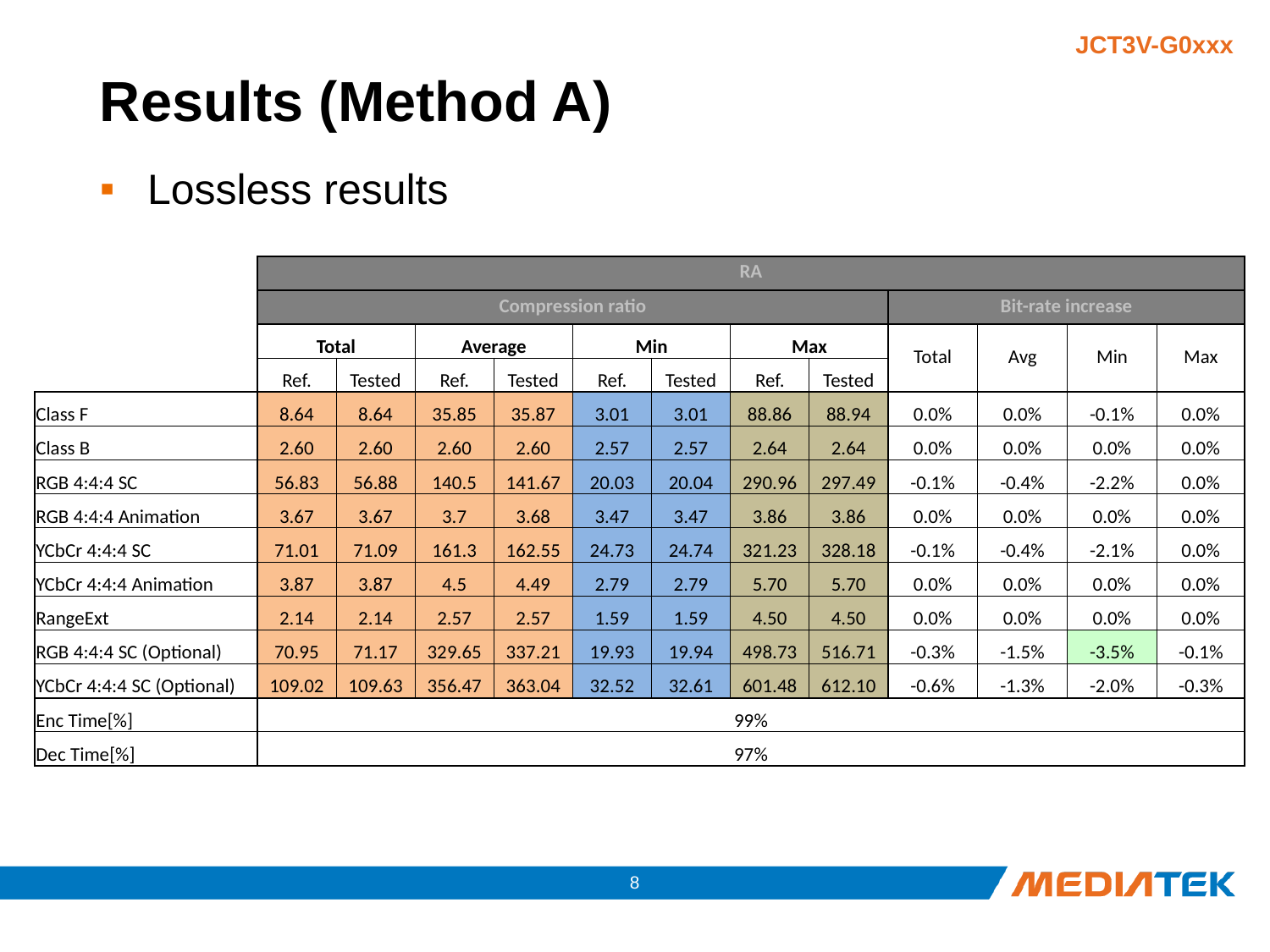

# Results (Method A)
Lossless results

|  | RA |  |  |  |  |  |  |  |  |  |  |  |
| --- | --- | --- | --- | --- | --- | --- | --- | --- | --- | --- | --- | --- |
|  | Compression ratio |  |  |  |  |  |  |  | Bit-rate increase |  |  |  |
|  | Total |  | Average |  | Min |  | Max |  | Total | Avg | Min | Max |
|  | Ref. | Tested | Ref. | Tested | Ref. | Tested | Ref. | Tested |  |  |  |  |
| Class F | 8.64 | 8.64 | 35.85 | 35.87 | 3.01 | 3.01 | 88.86 | 88.94 | 0.0% | 0.0% | -0.1% | 0.0% |
| Class B | 2.60 | 2.60 | 2.60 | 2.60 | 2.57 | 2.57 | 2.64 | 2.64 | 0.0% | 0.0% | 0.0% | 0.0% |
| RGB 4:4:4 SC | 56.83 | 56.88 | 140.5 | 141.67 | 20.03 | 20.04 | 290.96 | 297.49 | -0.1% | -0.4% | -2.2% | 0.0% |
| RGB 4:4:4 Animation | 3.67 | 3.67 | 3.7 | 3.68 | 3.47 | 3.47 | 3.86 | 3.86 | 0.0% | 0.0% | 0.0% | 0.0% |
| YCbCr 4:4:4 SC | 71.01 | 71.09 | 161.3 | 162.55 | 24.73 | 24.74 | 321.23 | 328.18 | -0.1% | -0.4% | -2.1% | 0.0% |
| YCbCr 4:4:4 Animation | 3.87 | 3.87 | 4.5 | 4.49 | 2.79 | 2.79 | 5.70 | 5.70 | 0.0% | 0.0% | 0.0% | 0.0% |
| RangeExt | 2.14 | 2.14 | 2.57 | 2.57 | 1.59 | 1.59 | 4.50 | 4.50 | 0.0% | 0.0% | 0.0% | 0.0% |
| RGB 4:4:4 SC (Optional) | 70.95 | 71.17 | 329.65 | 337.21 | 19.93 | 19.94 | 498.73 | 516.71 | -0.3% | -1.5% | -3.5% | -0.1% |
| YCbCr 4:4:4 SC (Optional) | 109.02 | 109.63 | 356.47 | 363.04 | 32.52 | 32.61 | 601.48 | 612.10 | -0.6% | -1.3% | -2.0% | -0.3% |
| Enc Time[%] | 99% |  |  |  |  |  |  |  |  |  |  |  |
| Dec Time[%] | 97% |  |  |  |  |  |  |  |  |  |  |  |
8